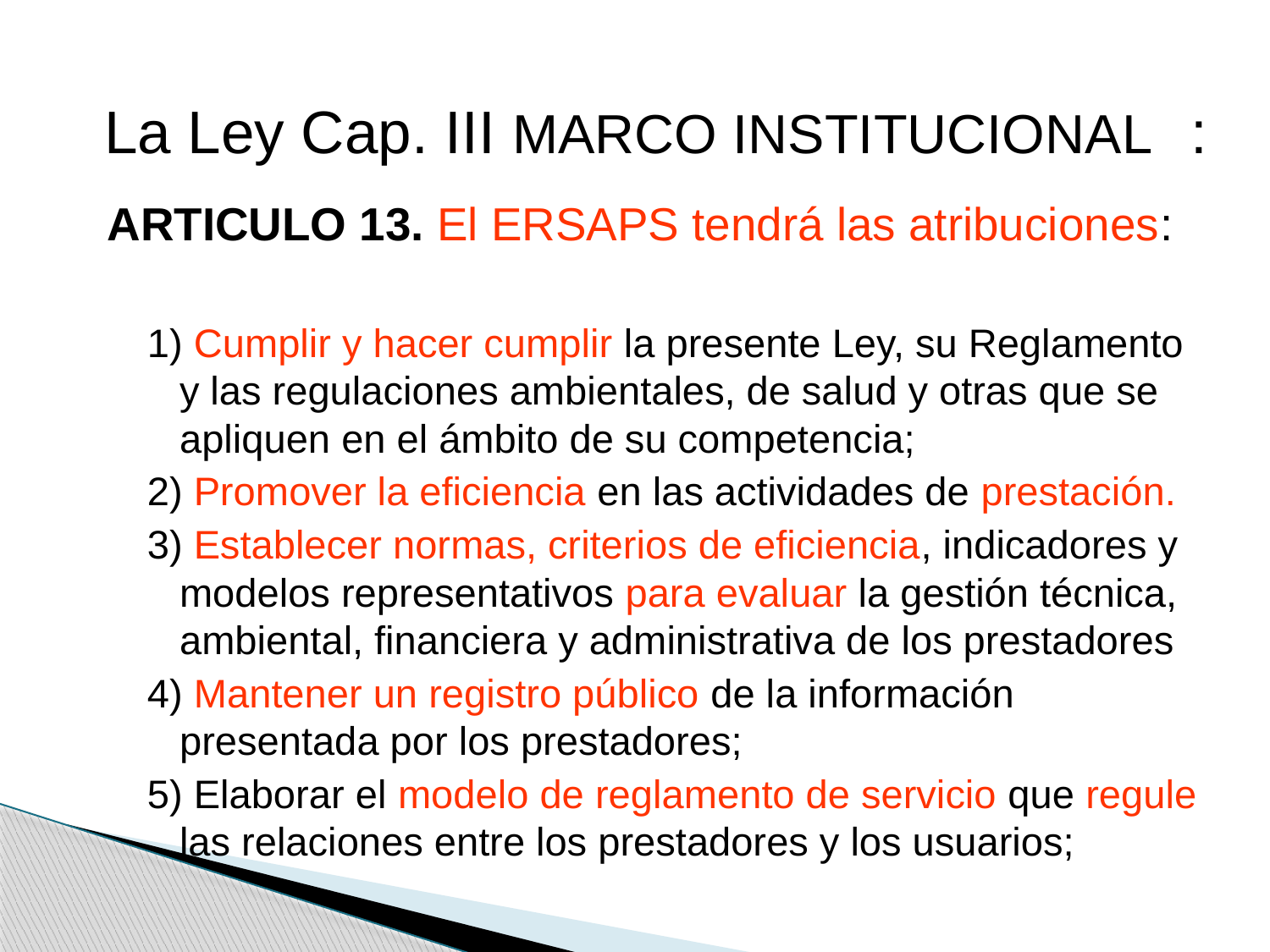

La Ley Cap. III MARCO INSTITUCIONAL  :
ARTICULO 13. El ERSAPS tendrá las atribuciones:

1) Cumplir y hacer cumplir la presente Ley, su Reglamento y las regulaciones ambientales, de salud y otras que se apliquen en el ámbito de su competencia;
2) Promover la eficiencia en las actividades de prestación.
3) Establecer normas, criterios de eficiencia, indicadores y modelos representativos para evaluar la gestión técnica, ambiental, financiera y administrativa de los prestadores
4) Mantener un registro público de la información presentada por los prestadores;
5) Elaborar el modelo de reglamento de servicio que regule las relaciones entre los prestadores y los usuarios;